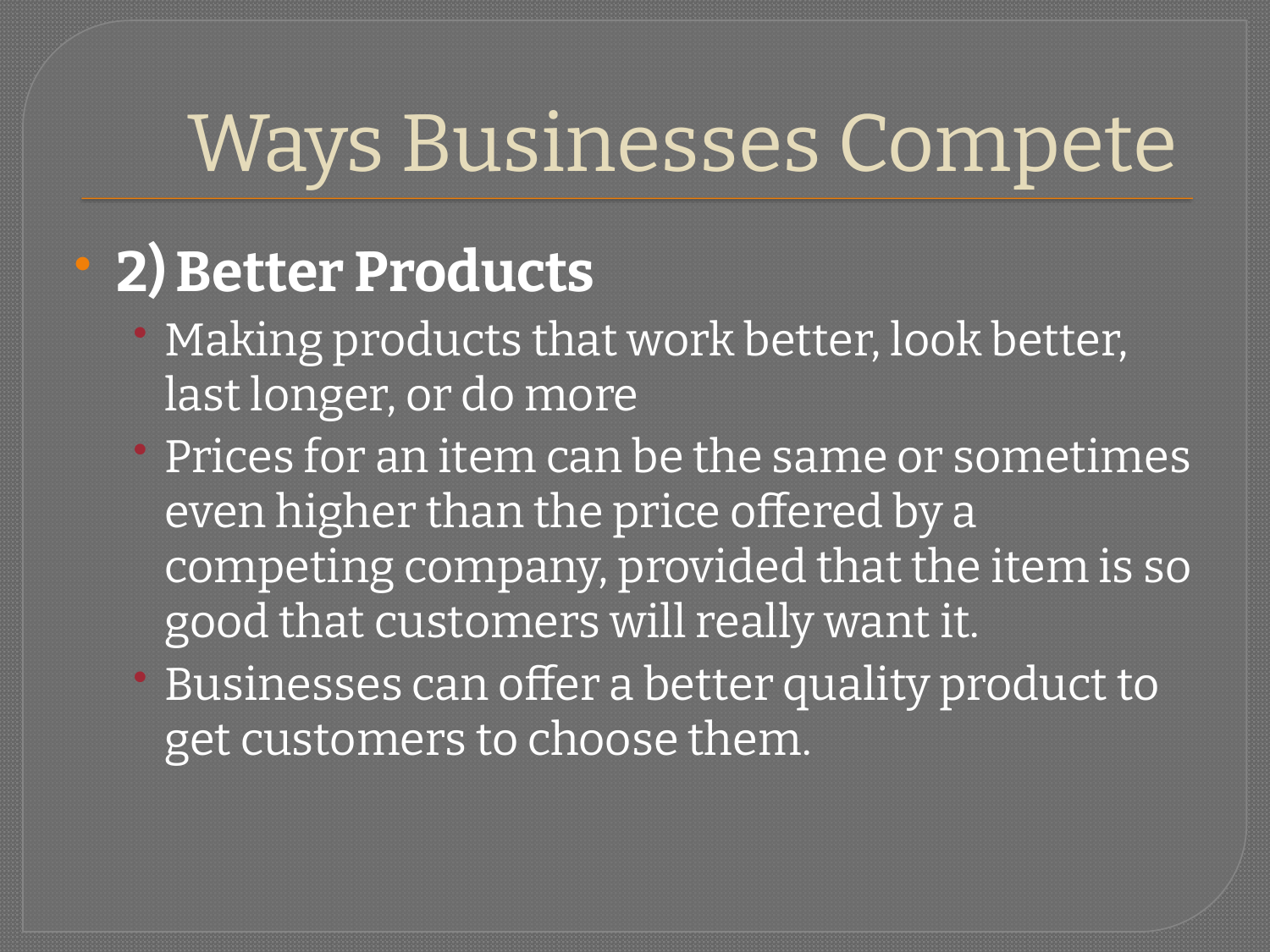

# Ways Businesses Compete
2) Better Products
Making products that work better, look better, last longer, or do more
Prices for an item can be the same or sometimes even higher than the price offered by a competing company, provided that the item is so good that customers will really want it.
Businesses can offer a better quality product to get customers to choose them.